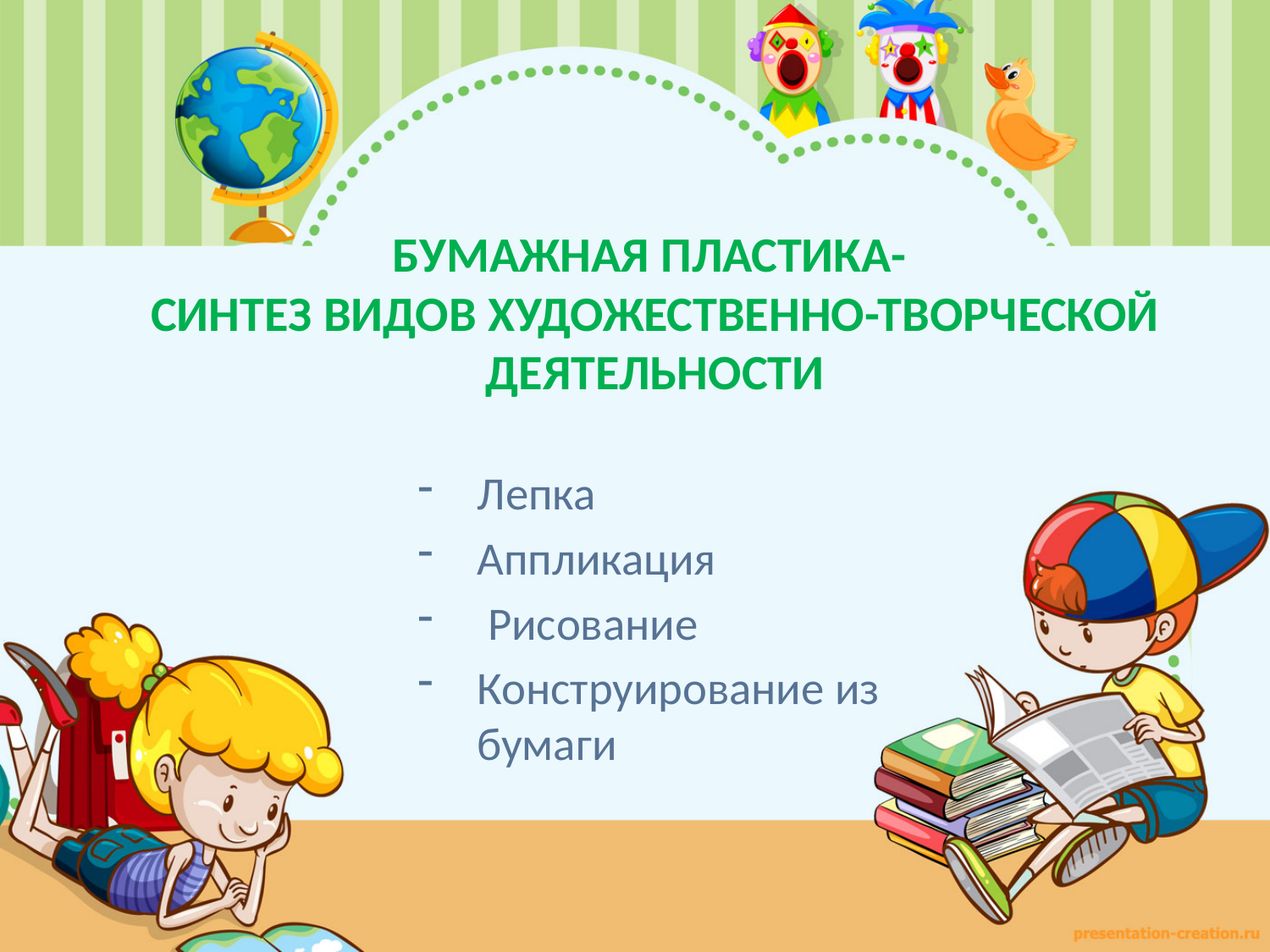

# Бумажная пластика- синтез видов художественно-творческой деятельности
Лепка
Аппликация
 Рисование
Конструирование из бумаги